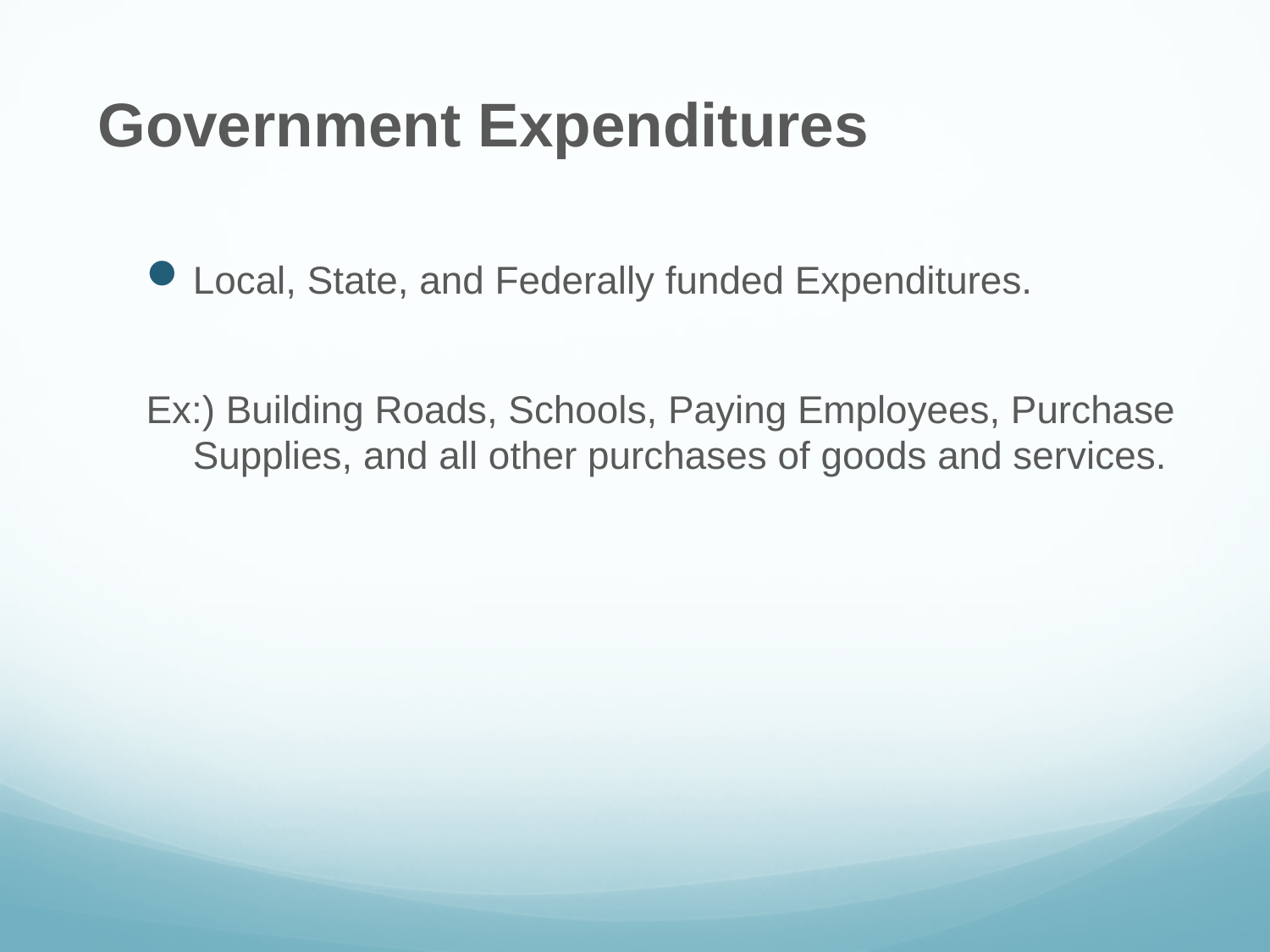

#
Government Expenditures

Local, State, and Federally funded Expenditures.

Ex:) Building Roads, Schools, Paying Employees, Purchase Supplies, and all other purchases of goods and services.